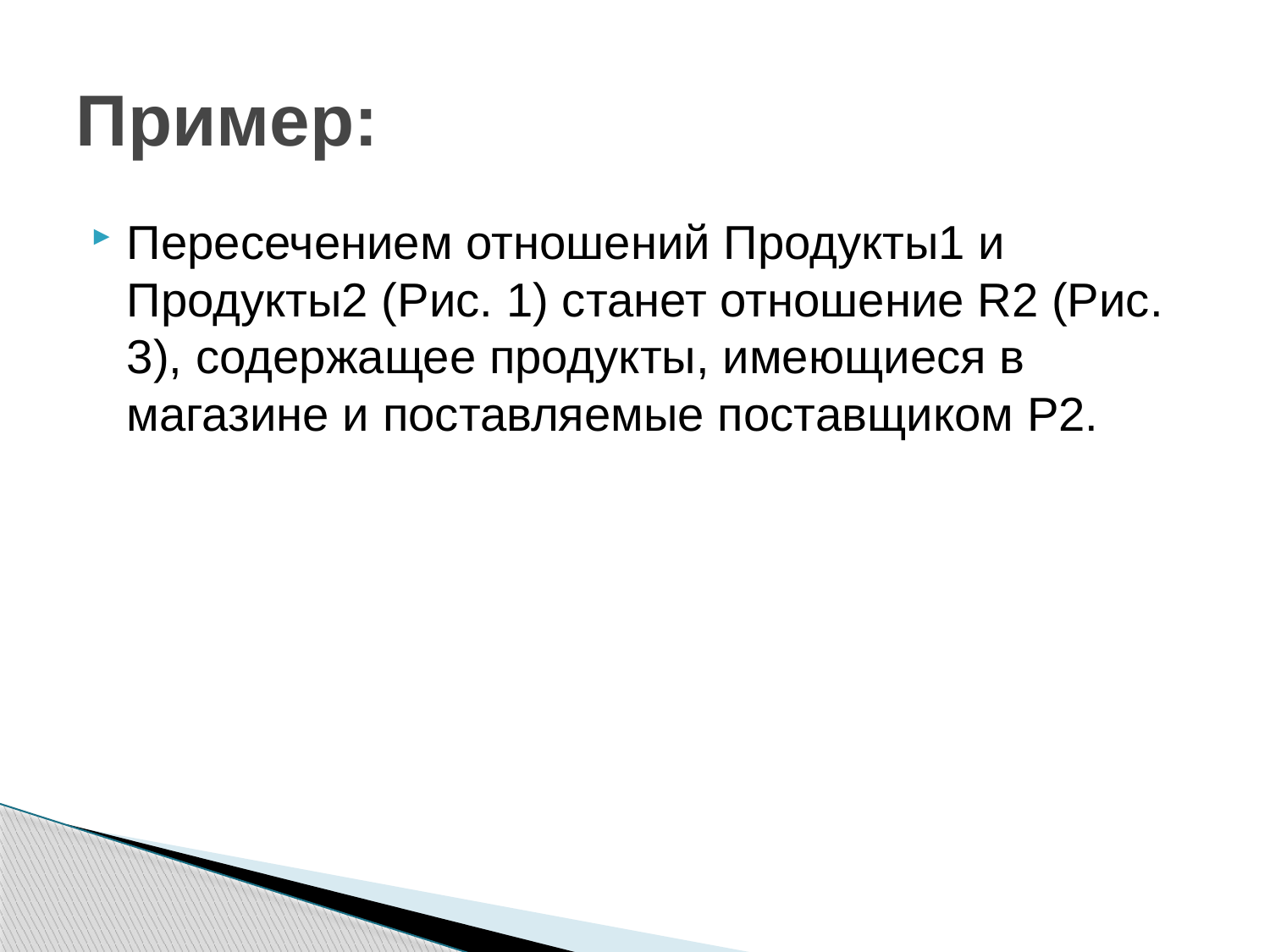

# Пример:
Пересечением отношений Продукты1 и Продукты2 (Рис. 1) станет отношение R2 (Рис. 3), содержащее продукты, имеющиеся в магазине и поставляемые поставщиком P2.